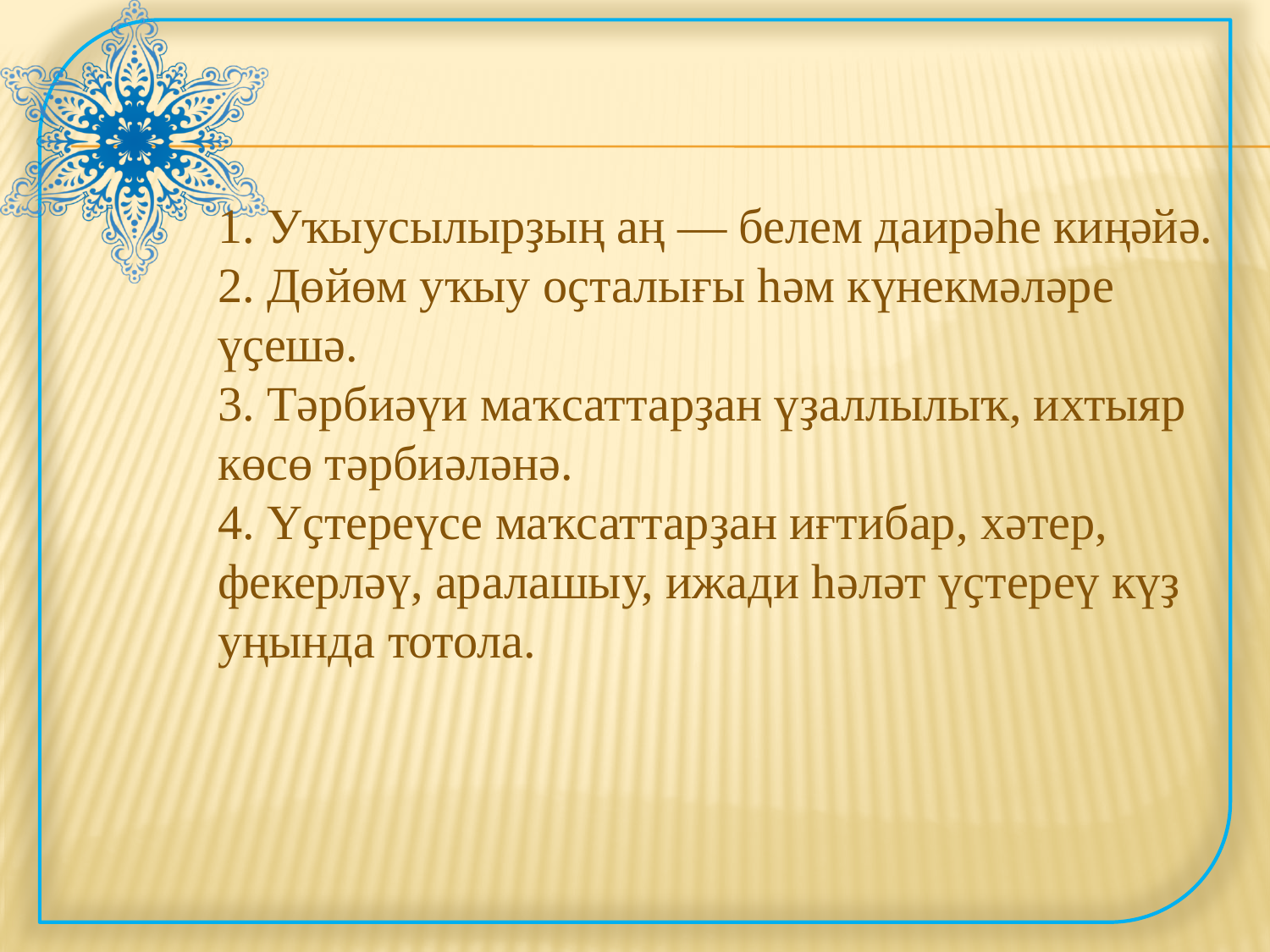

1. Уҡыусылырҙың аң — белем даирәһе киңәйә.
2. Дөйөм уҡыу оҫталығы һәм күнекмәләре үҫешә.
3. Тәрбиәүи маҡсаттарҙан үҙаллылыҡ, ихтыяр көсө тәрбиәләнә.
4. Үҫтереүсе маҡсаттарҙан иғтибар, хәтер, фекерләү, аралашыу, ижади һәләт үҫтереү күҙ уңында тотола.